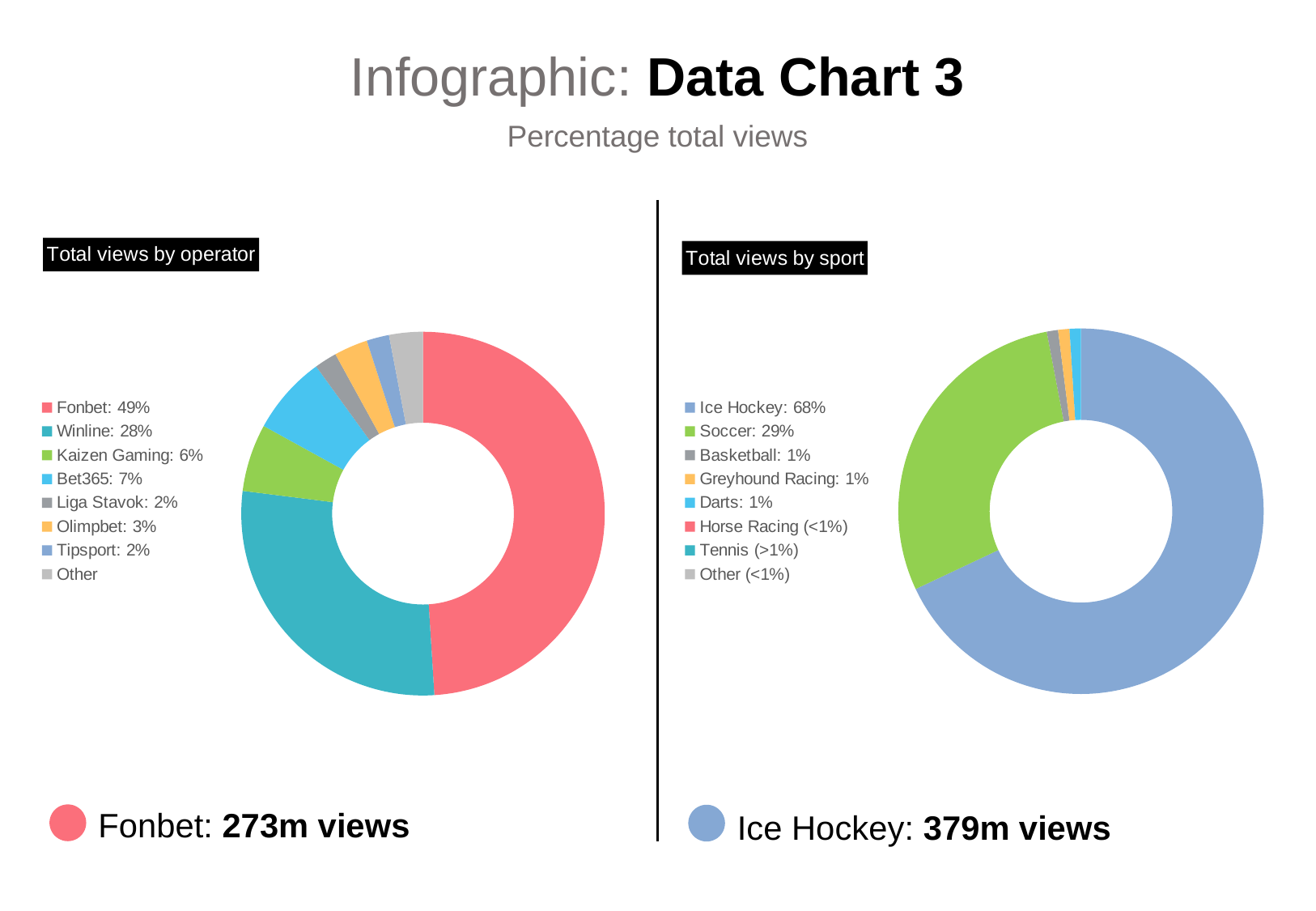

# Infographic: Data Chart 3
Percentage total views

### Chart: Total views by operator

| Category | Total views by operator |
|---|---|
| Fonbet: 49% | 0.49 |
| Winline: 28% | 0.28 |
| Kaizen Gaming: 6% | 0.06 |
| Bet365: 7% | 0.07 |
| Liga Stavok: 2% | 0.02 |
| Olimpbet: 3% | 0.03 |
| Tipsport: 2% | 0.02 |
| Other | 0.03 |

### Chart: Total views by sport

| Category | Total views by sport |
|---|---|
| Ice Hockey: 68% | 0.68 |
| Soccer: 29% | 0.29 |
| Basketball: 1% | 0.01 |
| Greyhound Racing: 1% | 0.01 |
| Darts: 1% | 0.01 |
| Horse Racing (<1%) | 0.0 |
| Tennis (>1%) | 0.0 |
| Other (<1%) | 0.0 |
Ice Hockey: 379m views
Fonbet: 273m views